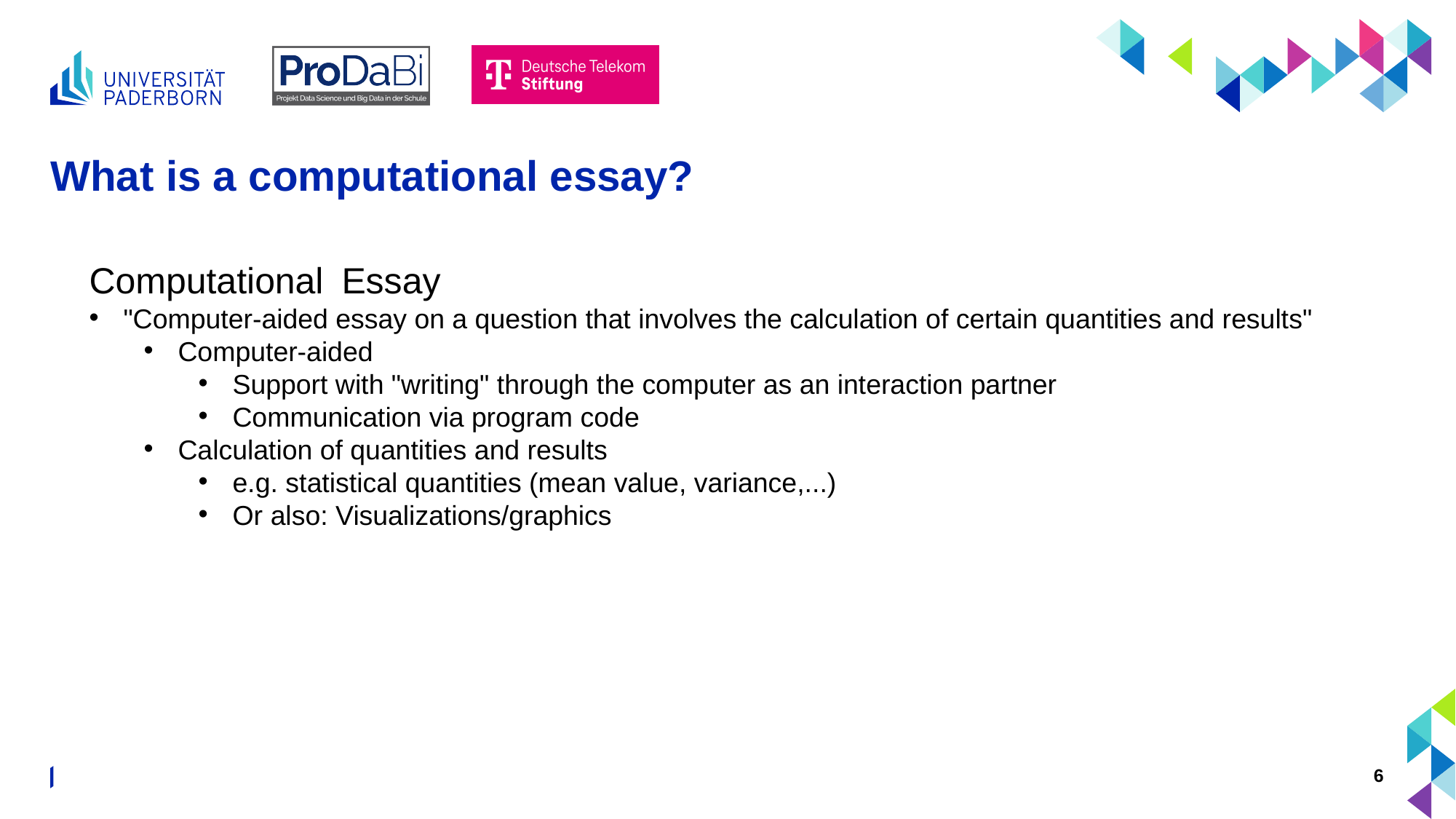

# What is a computational essay?

"Computer-aided essay on a question that involves the calculation of certain quantities and results"
Computer-aided
Support with "writing" through the computer as an interaction partner
Communication via program code
Calculation of quantities and results
e.g. statistical quantities (mean value, variance,...)
Or also: Visualizations/graphics

Computational
Essay
Input: Computational Essays
6